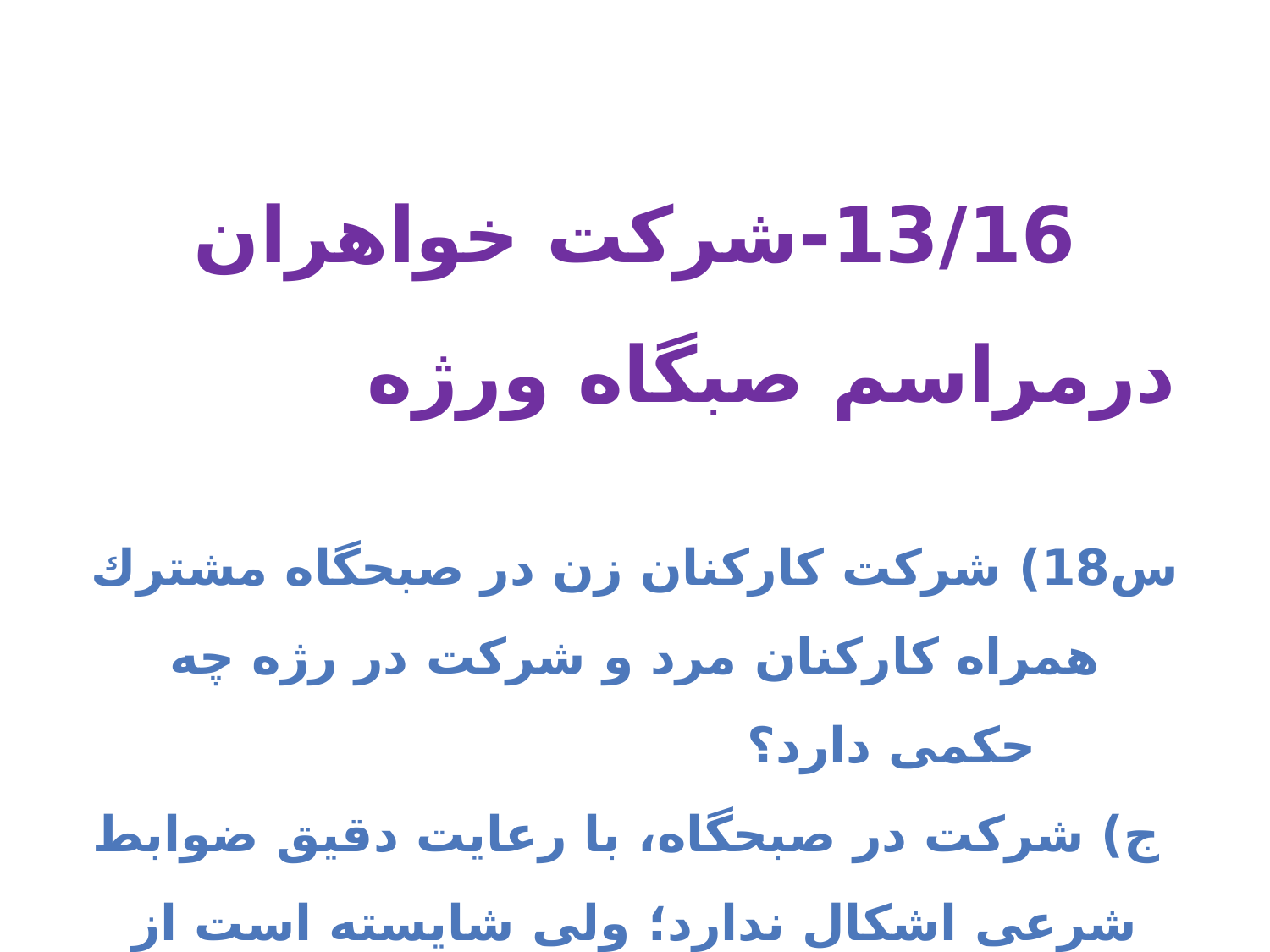

13/16-شرکت خواهران درمراسم صبگاه ورژه                                                                              س18) شركت كاركنان زن در صبحگاه مشترك همراه كاركنان مرد و شركت در رژه چه حكمى دارد؟
 ج) شركت در صبحگاه، با رعايت دقيق ضوابط شرعى اشكال ندارد؛ ولى شايسته است از انجام رژه خانم ها پرهيز شود.